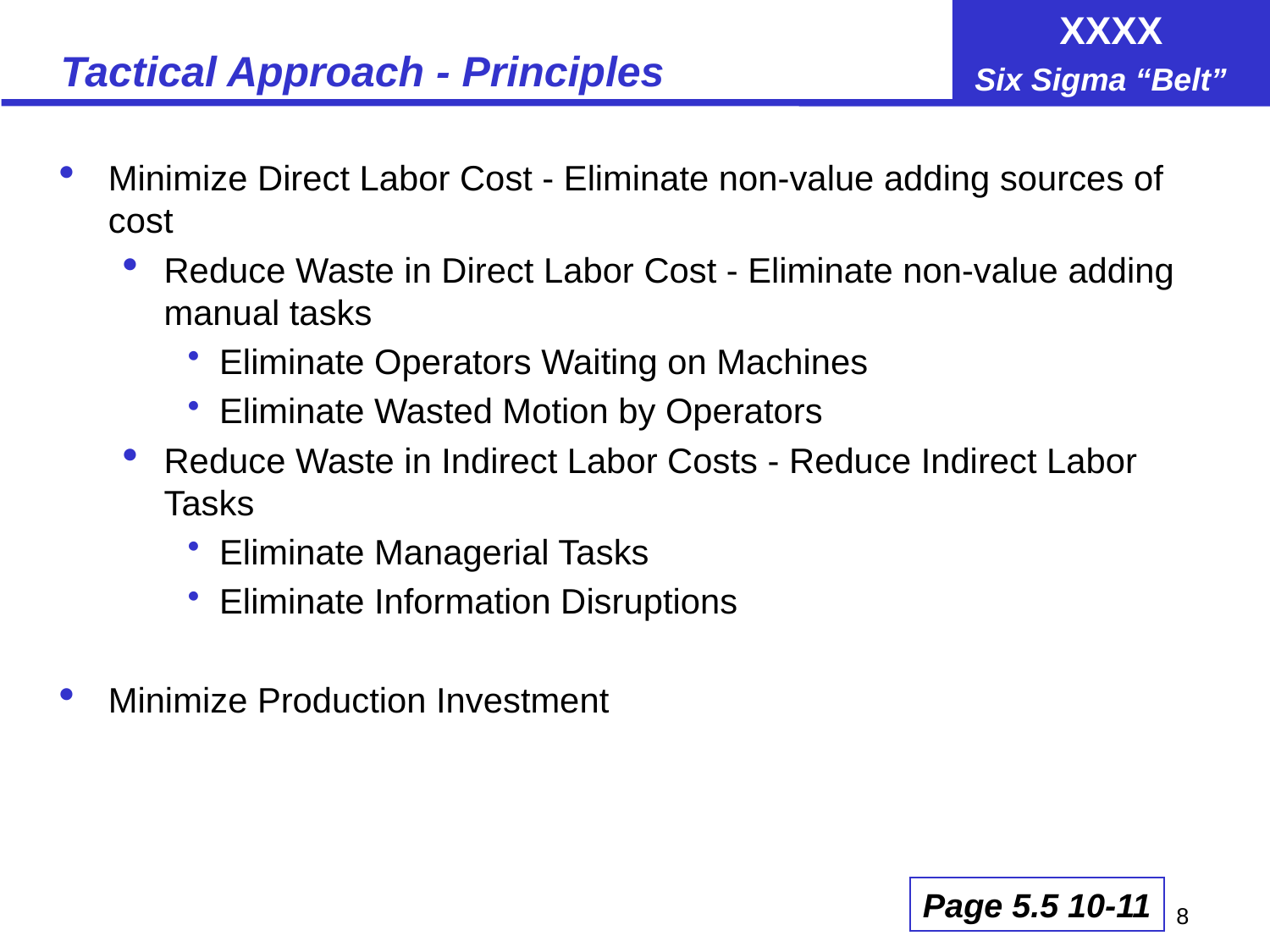

# Tactical Approach - Principles
Minimize Direct Labor Cost - Eliminate non-value adding sources of cost
Reduce Waste in Direct Labor Cost - Eliminate non-value adding manual tasks
Eliminate Operators Waiting on Machines
Eliminate Wasted Motion by Operators
Reduce Waste in Indirect Labor Costs - Reduce Indirect Labor Tasks
Eliminate Managerial Tasks
Eliminate Information Disruptions

Minimize Production Investment
Page 5.5 10-11